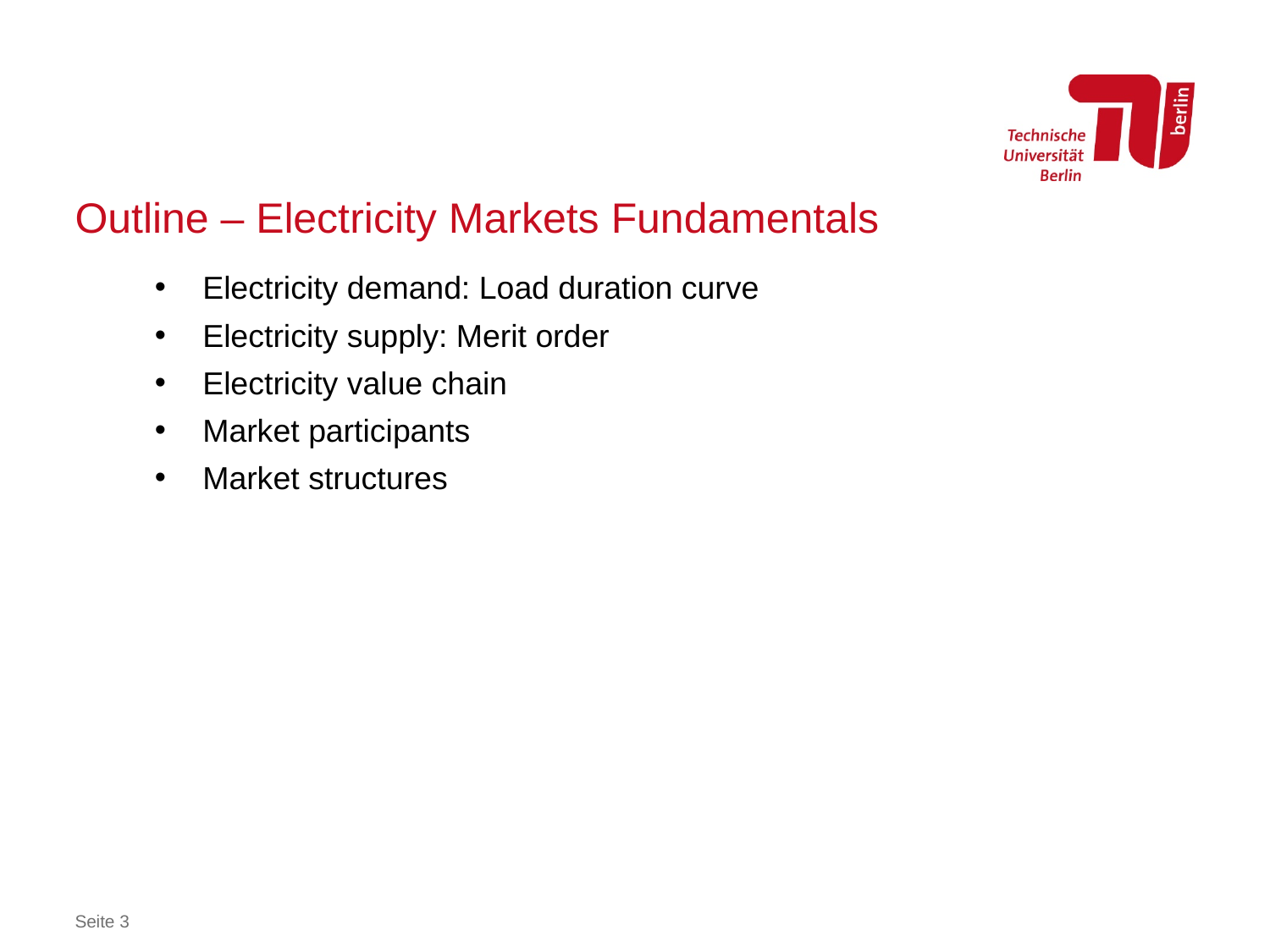

# Outline – Electricity Markets Fundamentals
Electricity demand: Load duration curve
Electricity supply: Merit order
Electricity value chain
Market participants
Market structures

Seite 3